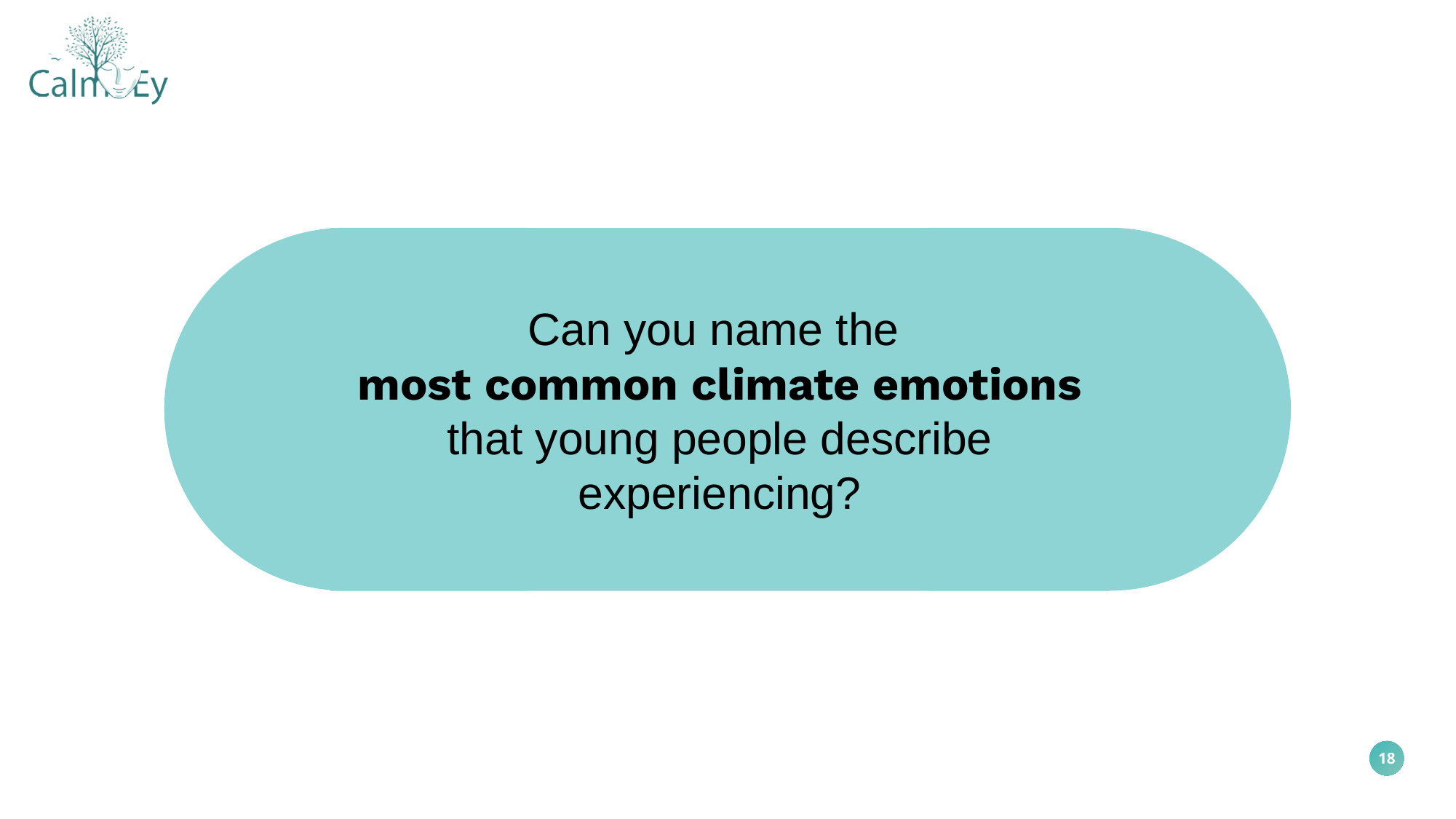

Can you name the
most common climate emotions that young people describe experiencing?